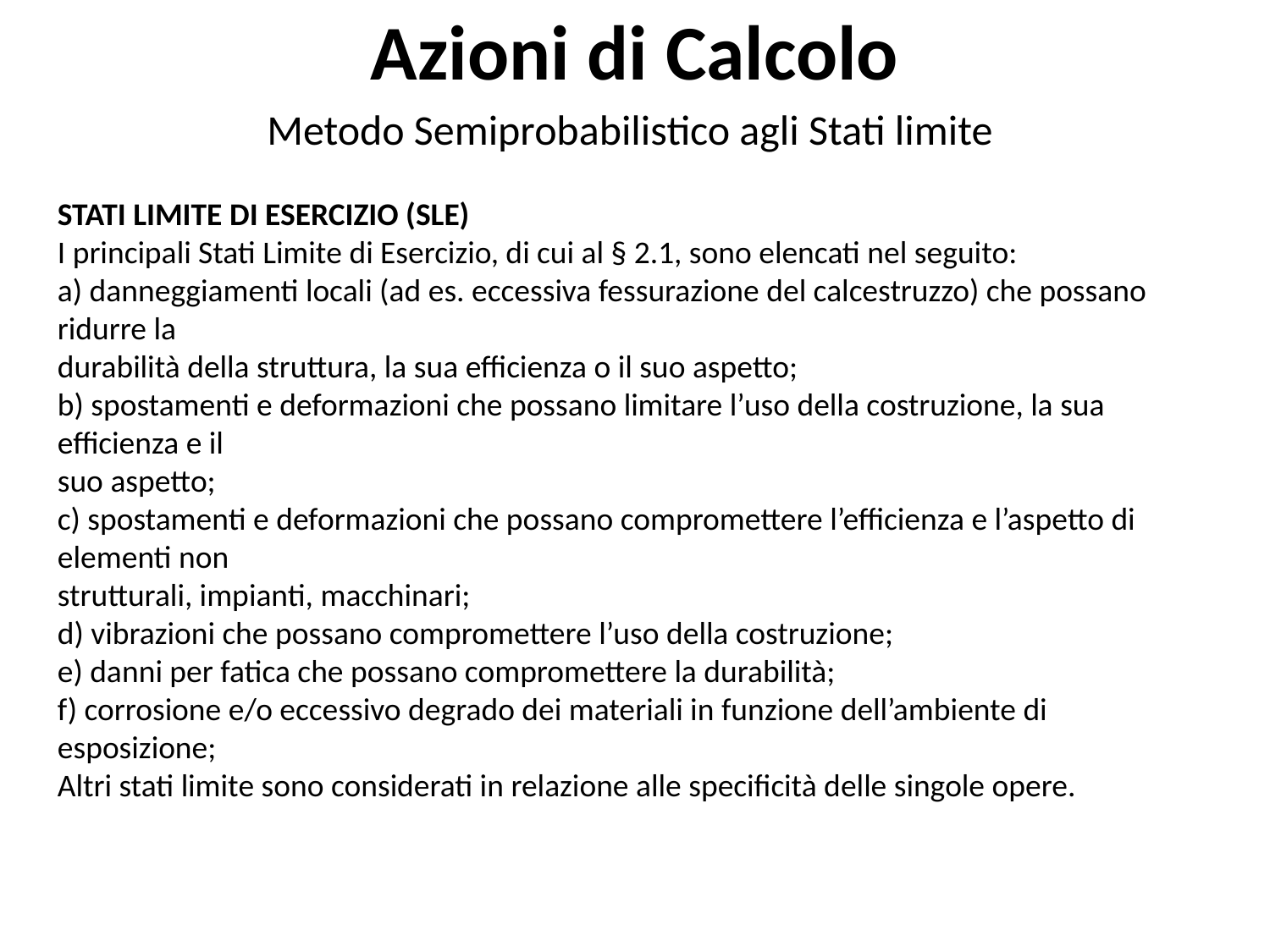

Azioni di Calcolo
Metodo Semiprobabilistico agli Stati limite
STATI LIMITE DI ESERCIZIO (SLE)
I principali Stati Limite di Esercizio, di cui al § 2.1, sono elencati nel seguito:
a) danneggiamenti locali (ad es. eccessiva fessurazione del calcestruzzo) che possano ridurre la
durabilità della struttura, la sua efficienza o il suo aspetto;
b) spostamenti e deformazioni che possano limitare l’uso della costruzione, la sua efficienza e il
suo aspetto;
c) spostamenti e deformazioni che possano compromettere l’efficienza e l’aspetto di elementi non
strutturali, impianti, macchinari;
d) vibrazioni che possano compromettere l’uso della costruzione;
e) danni per fatica che possano compromettere la durabilità;
f) corrosione e/o eccessivo degrado dei materiali in funzione dell’ambiente di esposizione;
Altri stati limite sono considerati in relazione alle specificità delle singole opere.